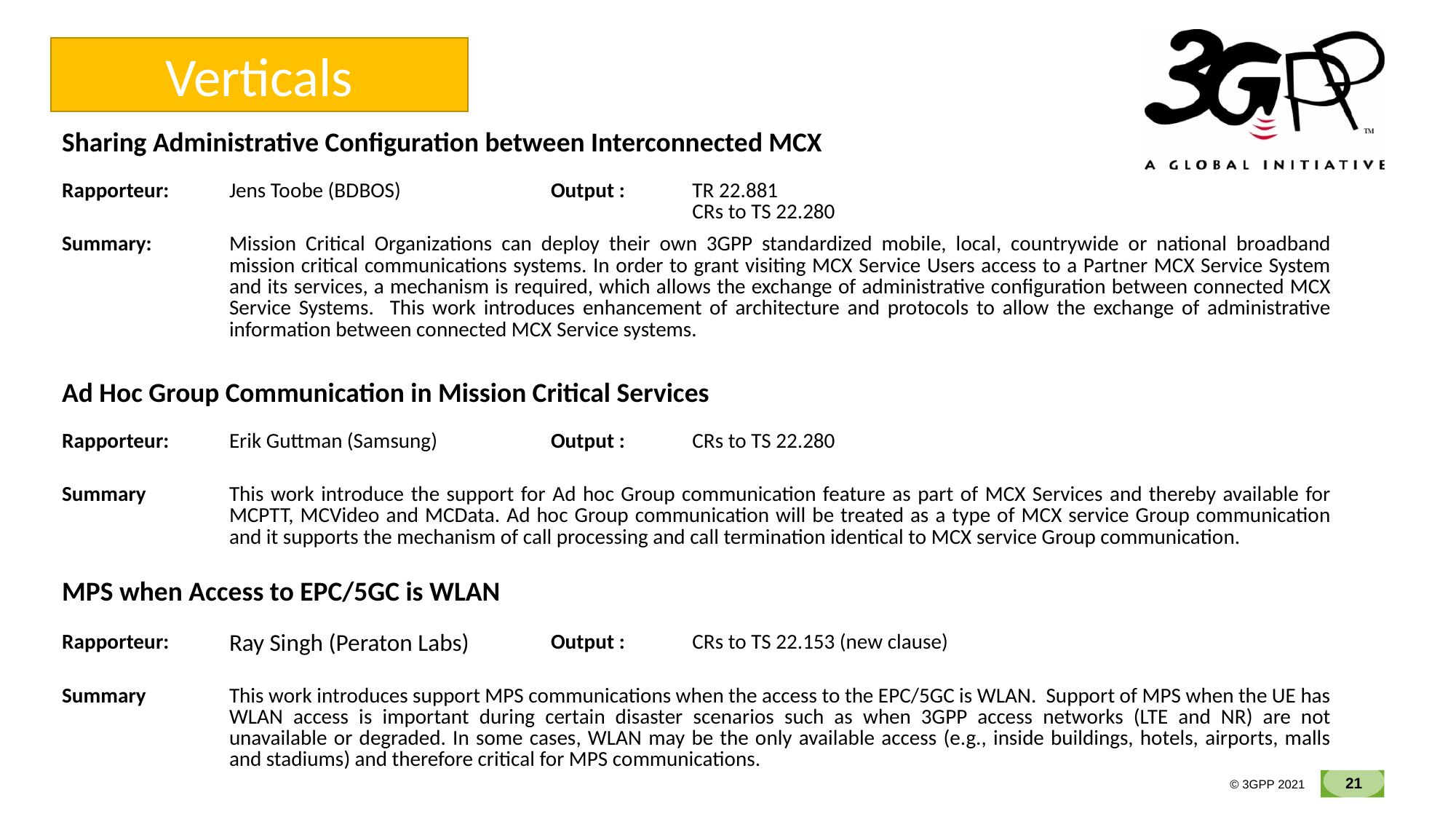

Verticals
| Sharing Administrative Configuration between Interconnected MCX |  |  |  |
| --- | --- | --- | --- |
| Rapporteur: | Jens Toobe (BDBOS) | Output : | TR 22.881 CRs to TS 22.280 |
| Summary: | Mission Critical Organizations can deploy their own 3GPP standardized mobile, local, countrywide or national broadband mission critical communications systems. In order to grant visiting MCX Service Users access to a Partner MCX Service System and its services, a mechanism is required, which allows the exchange of administrative configuration between connected MCX Service Systems. This work introduces enhancement of architecture and protocols to allow the exchange of administrative information between connected MCX Service systems. |  |  |
| Ad Hoc Group Communication in Mission Critical Services |  |  |  |
| --- | --- | --- | --- |
| Rapporteur: | Erik Guttman (Samsung) | Output : | CRs to TS 22.280 |
| Summary | This work introduce the support for Ad hoc Group communication feature as part of MCX Services and thereby available for MCPTT, MCVideo and MCData. Ad hoc Group communication will be treated as a type of MCX service Group communication and it supports the mechanism of call processing and call termination identical to MCX service Group communication. |  |  |
| MPS when Access to EPC/5GC is WLAN |  |  |  |
| --- | --- | --- | --- |
| Rapporteur: | Ray Singh (Peraton Labs) | Output : | CRs to TS 22.153 (new clause) |
| Summary | This work introduces support MPS communications when the access to the EPC/5GC is WLAN. Support of MPS when the UE has WLAN access is important during certain disaster scenarios such as when 3GPP access networks (LTE and NR) are not unavailable or degraded. In some cases, WLAN may be the only available access (e.g., inside buildings, hotels, airports, malls and stadiums) and therefore critical for MPS communications. |  |  |